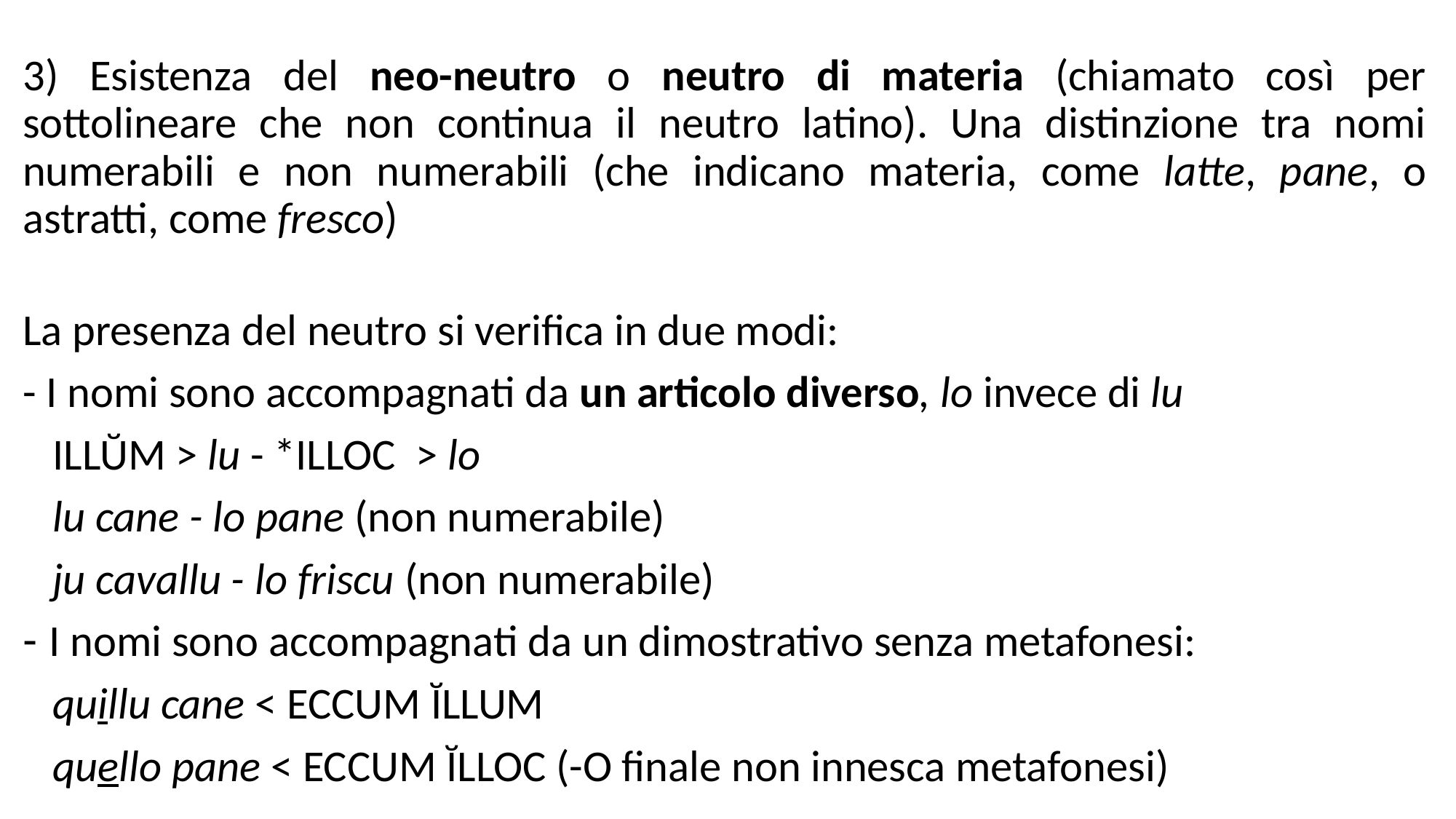

3) Esistenza del neo-neutro o neutro di materia (chiamato così per sottolineare che non continua il neutro latino). Una distinzione tra nomi numerabili e non numerabili (che indicano materia, come latte, pane, o astratti, come fresco)

La presenza del neutro si verifica in due modi:
- I nomi sono accompagnati da un articolo diverso, lo invece di lu
   ILLŬM > lu - *ILLOC  > lo
   lu cane - lo pane (non numerabile)
   ju cavallu - lo friscu (non numerabile)
I nomi sono accompagnati da un dimostrativo senza metafonesi:
   quillu cane < ECCUM ĬLLUM
   quello pane < ECCUM ĬLLOC (-O finale non innesca metafonesi)